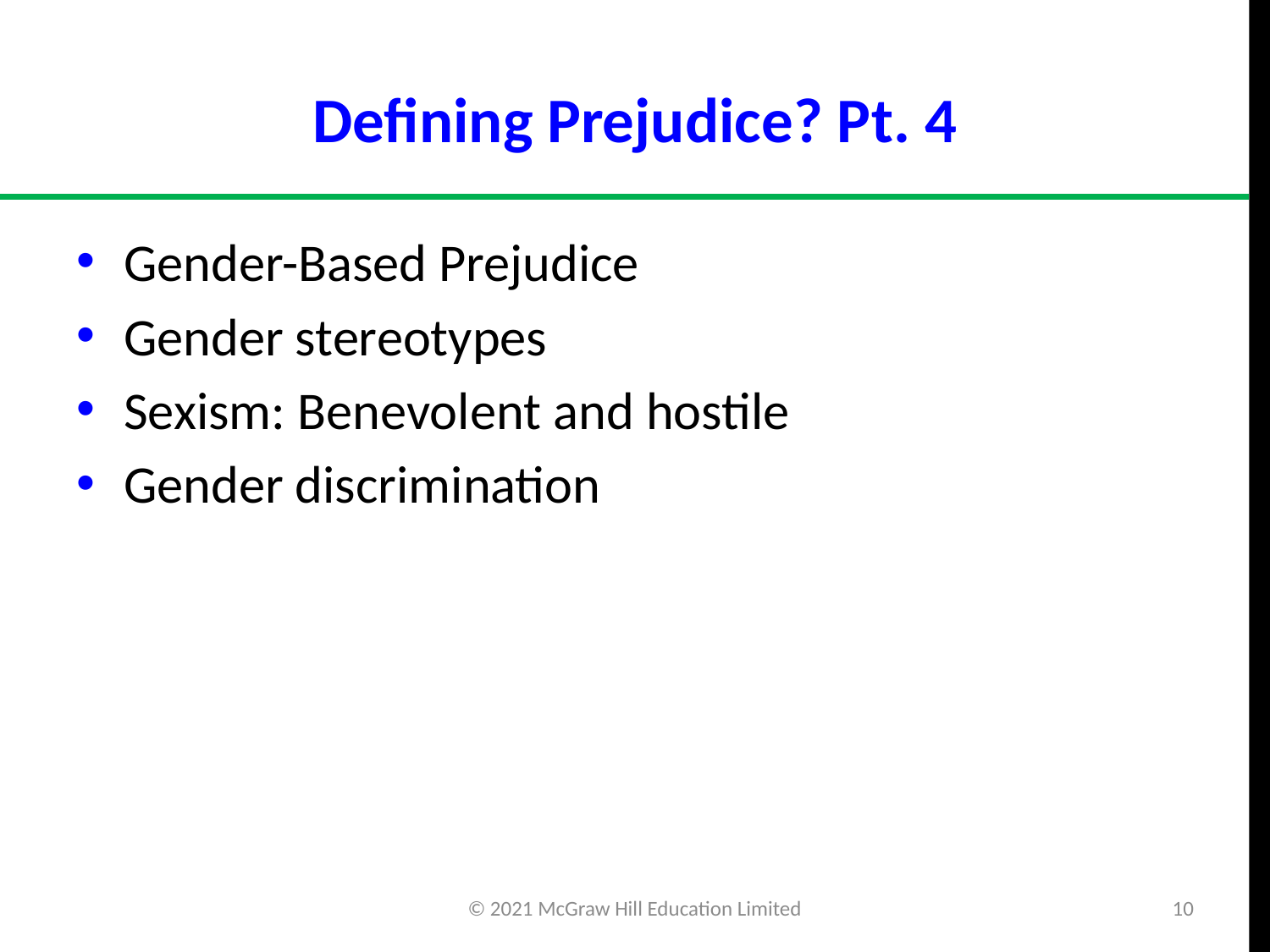

# Defining Prejudice? Pt. 4
Gender-Based Prejudice
Gender stereotypes
Sexism: Benevolent and hostile
Gender discrimination
© 2021 McGraw Hill Education Limited
10